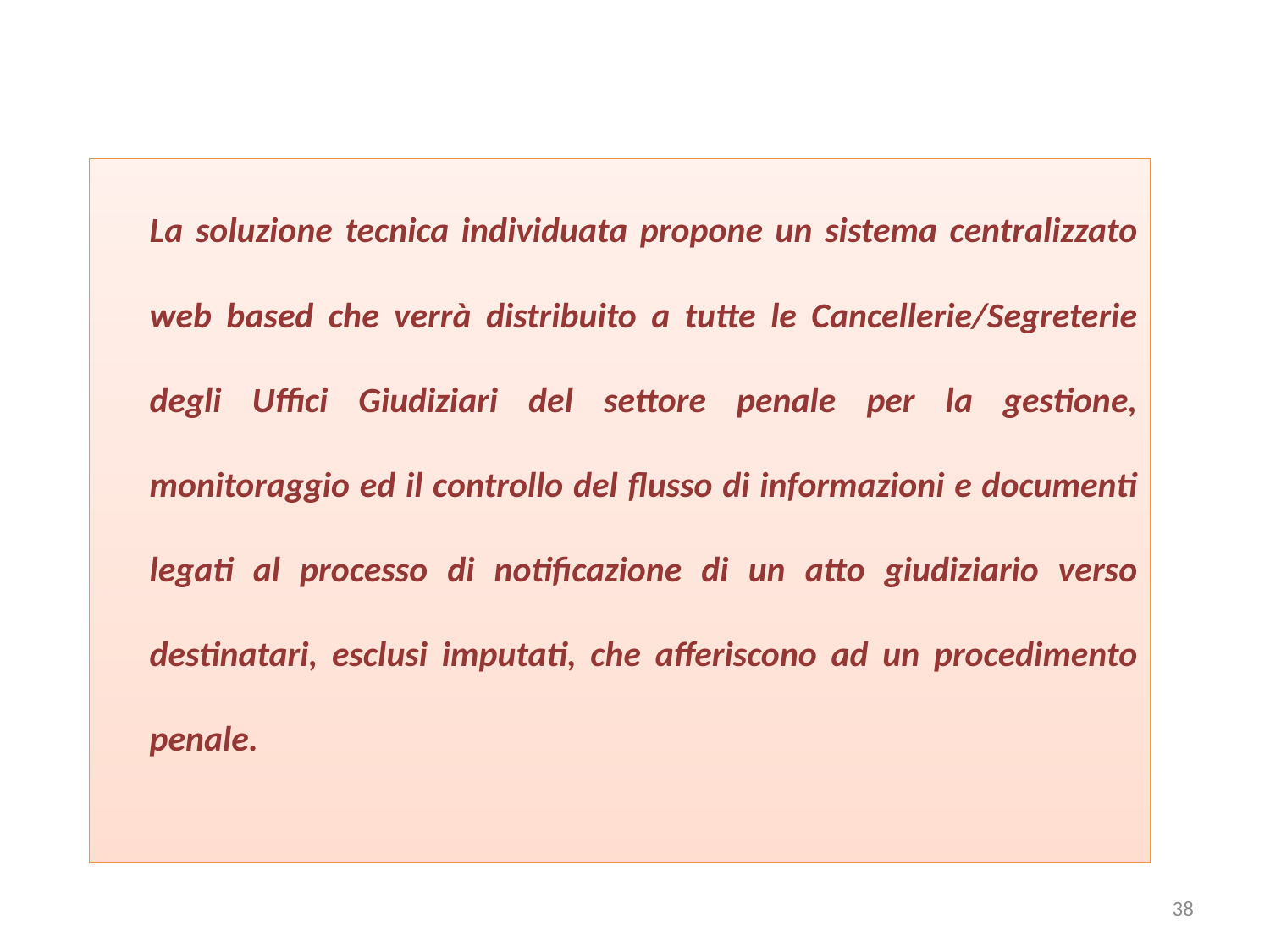

La soluzione tecnica individuata propone un sistema centralizzato web based che verrà distribuito a tutte le Cancellerie/Segreterie degli Uffici Giudiziari del settore penale per la gestione, monitoraggio ed il controllo del flusso di informazioni e documenti legati al processo di notificazione di un atto giudiziario verso destinatari, esclusi imputati, che afferiscono ad un procedimento penale.

38